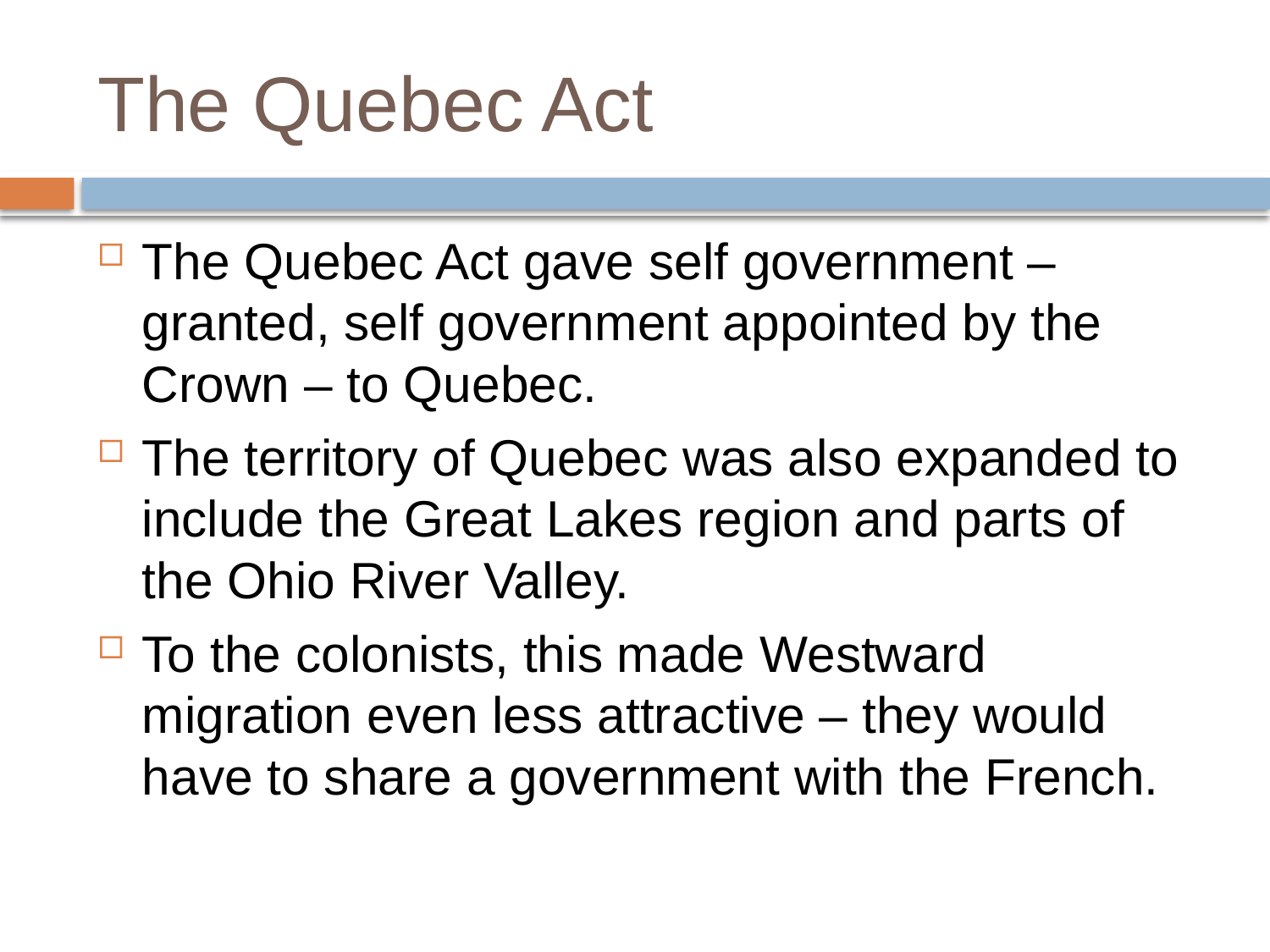

# The Quebec Act
The Quebec Act gave self government – granted, self government appointed by the Crown – to Quebec.
The territory of Quebec was also expanded to include the Great Lakes region and parts of the Ohio River Valley.
To the colonists, this made Westward migration even less attractive – they would have to share a government with the French.